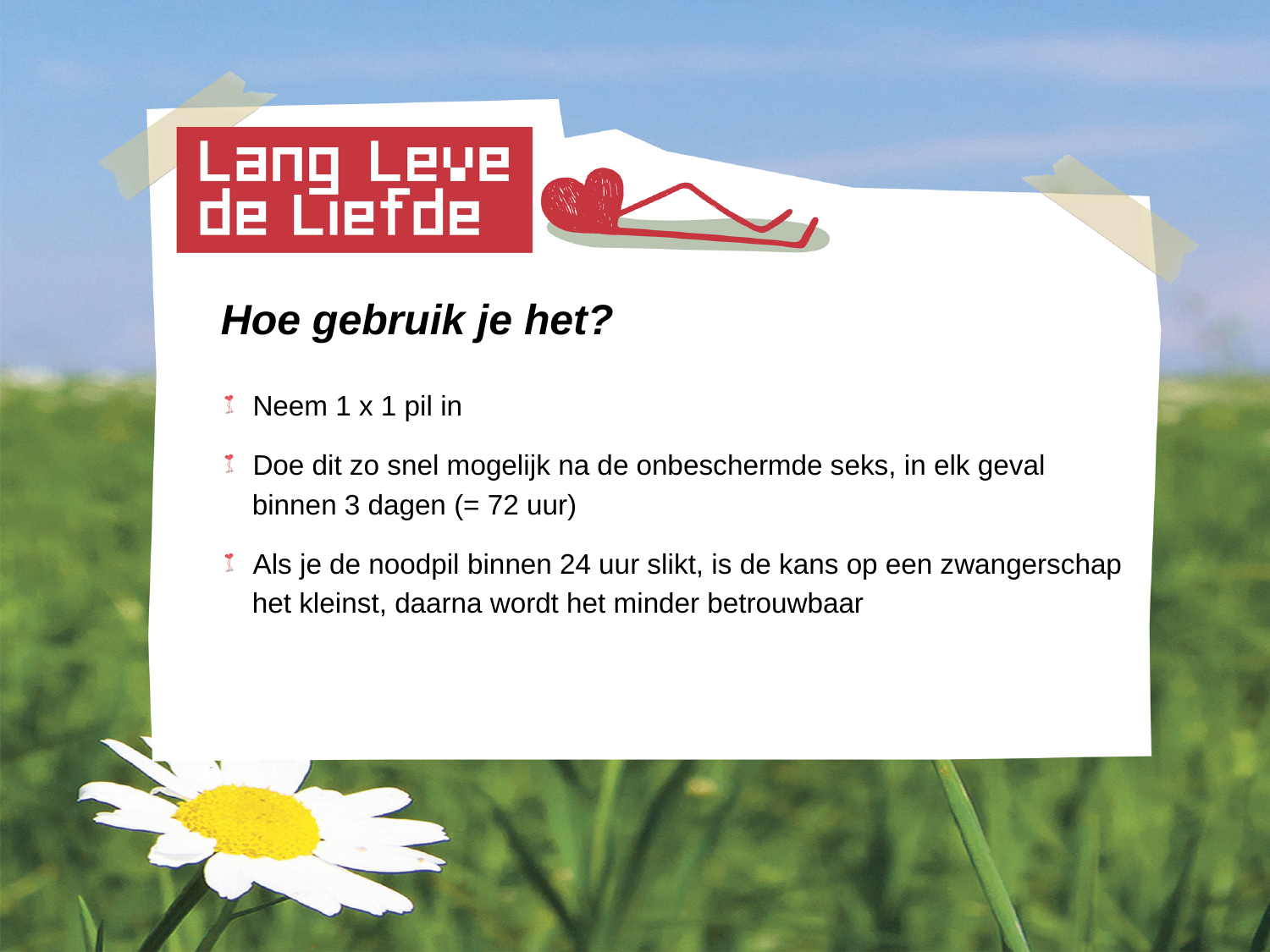

Hoe gebruik je het?

  Neem 1 x 1 pil in

  Doe dit zo snel mogelijk na de onbeschermde seks, in elk geval
    binnen 3 dagen (= 72 uur)

  Als je de noodpil binnen 24 uur slikt, is de kans op een zwangerschap
    het kleinst, daarna wordt het minder betrouwbaar